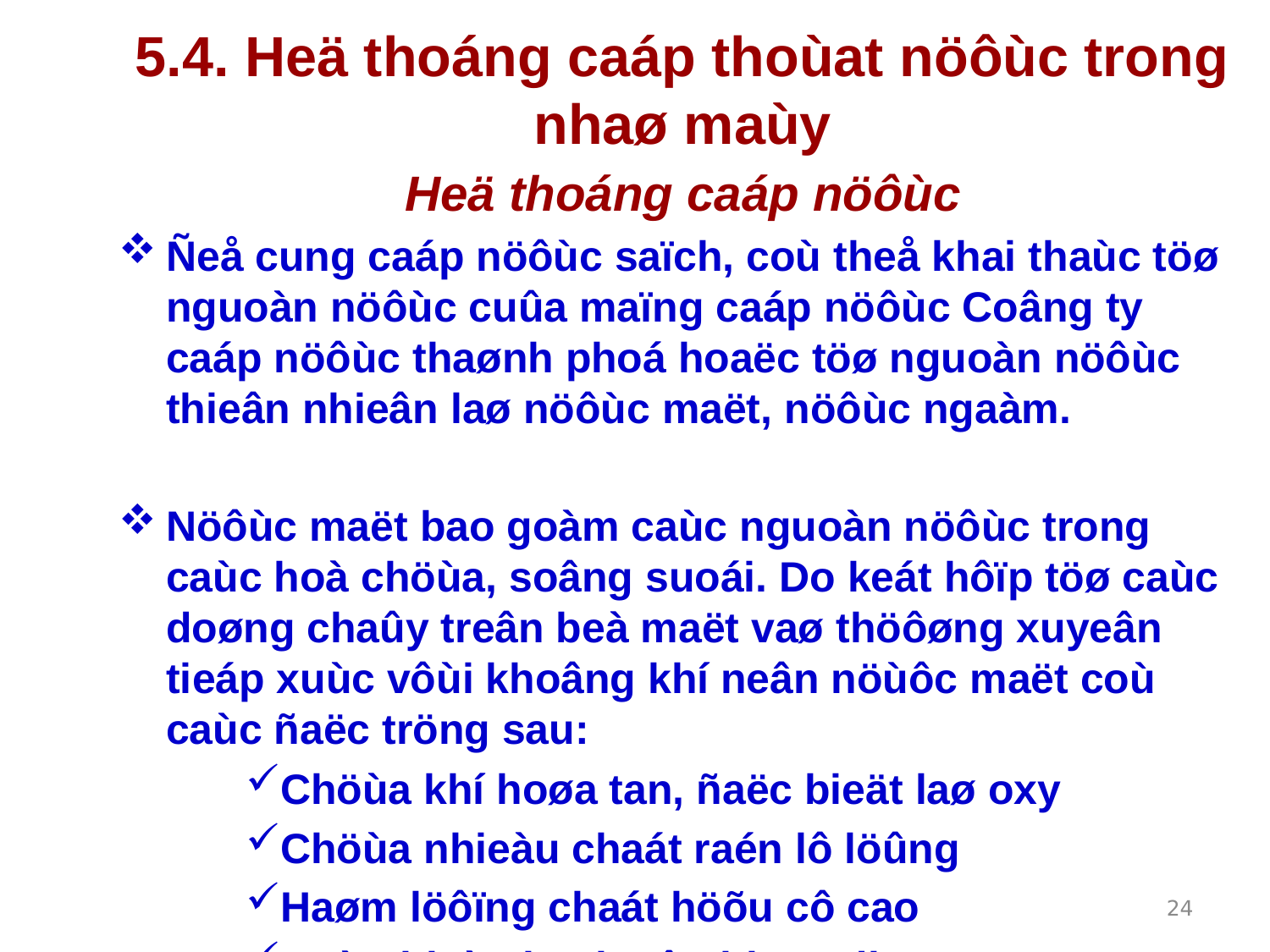

# 5.4. Heä thoáng caáp thoùat nöôùc trong nhaø maùy Heä thoáng caáp nöôùc
Ñeå cung caáp nöôùc saïch, coù theå khai thaùc töø nguoàn nöôùc cuûa maïng caáp nöôùc Coâng ty caáp nöôùc thaønh phoá hoaëc töø nguoàn nöôùc thieân nhieân laø nöôùc maët, nöôùc ngaàm.

Nöôùc maët bao goàm caùc nguoàn nöôùc trong caùc hoà chöùa, soâng suoái. Do keát hôïp töø caùc doøng chaûy treân beà maët vaø thöôøng xuyeân tieáp xuùc vôùi khoâng khí neân nöùôc maët coù caùc ñaëc tröng sau:
Chöùa khí hoøa tan, ñaëc bieät laø oxy
Chöùa nhieàu chaát raén lô löûng
Haøm löôïng chaát höõu cô cao
Coù nhieàu loïai taûo hieän dieän
24